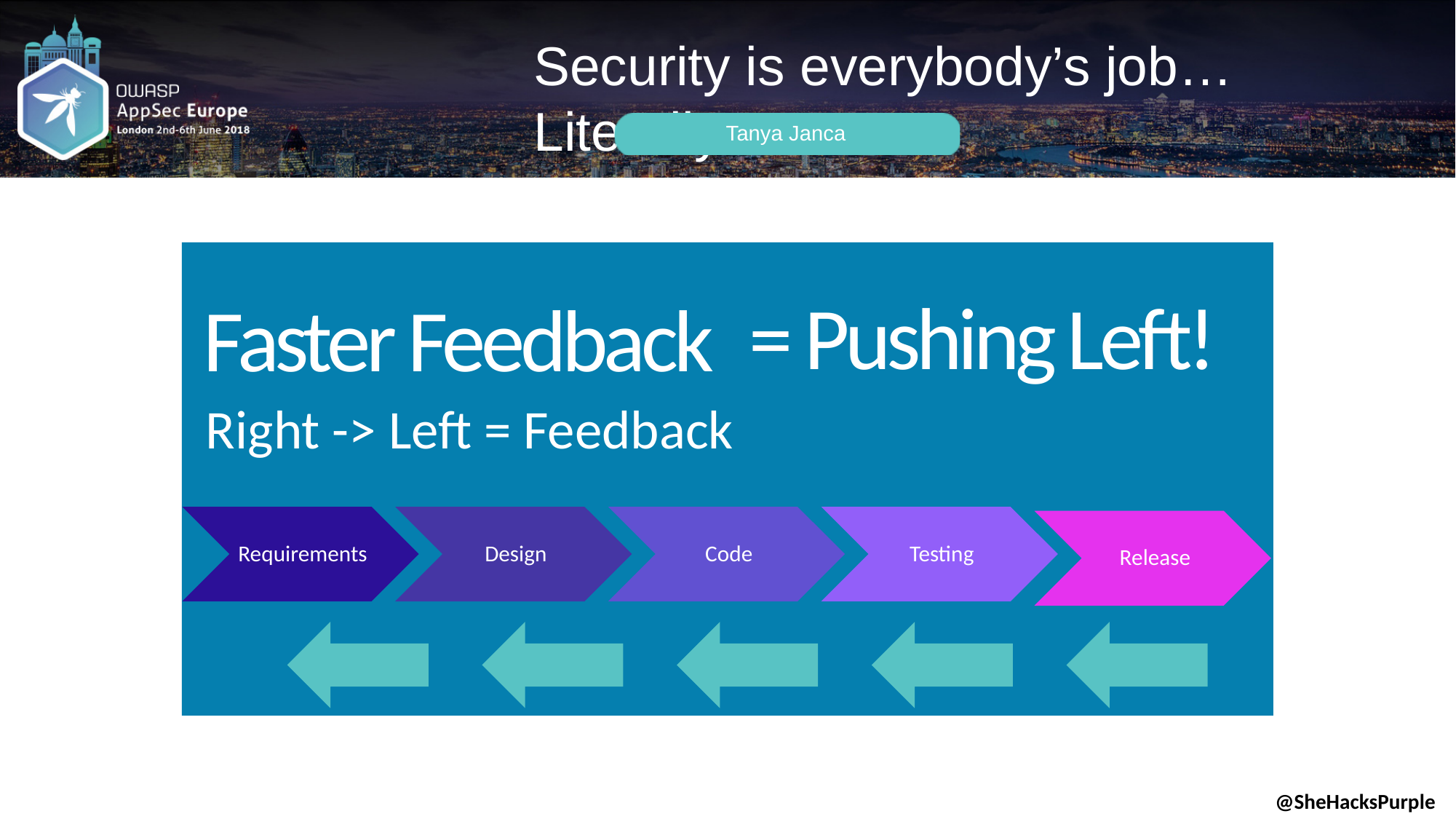

= Pushing Left!
Faster Feedback
Right -> Left = Feedback
Requirements
Design
Code
Testing
Release

@SheHacksPurple